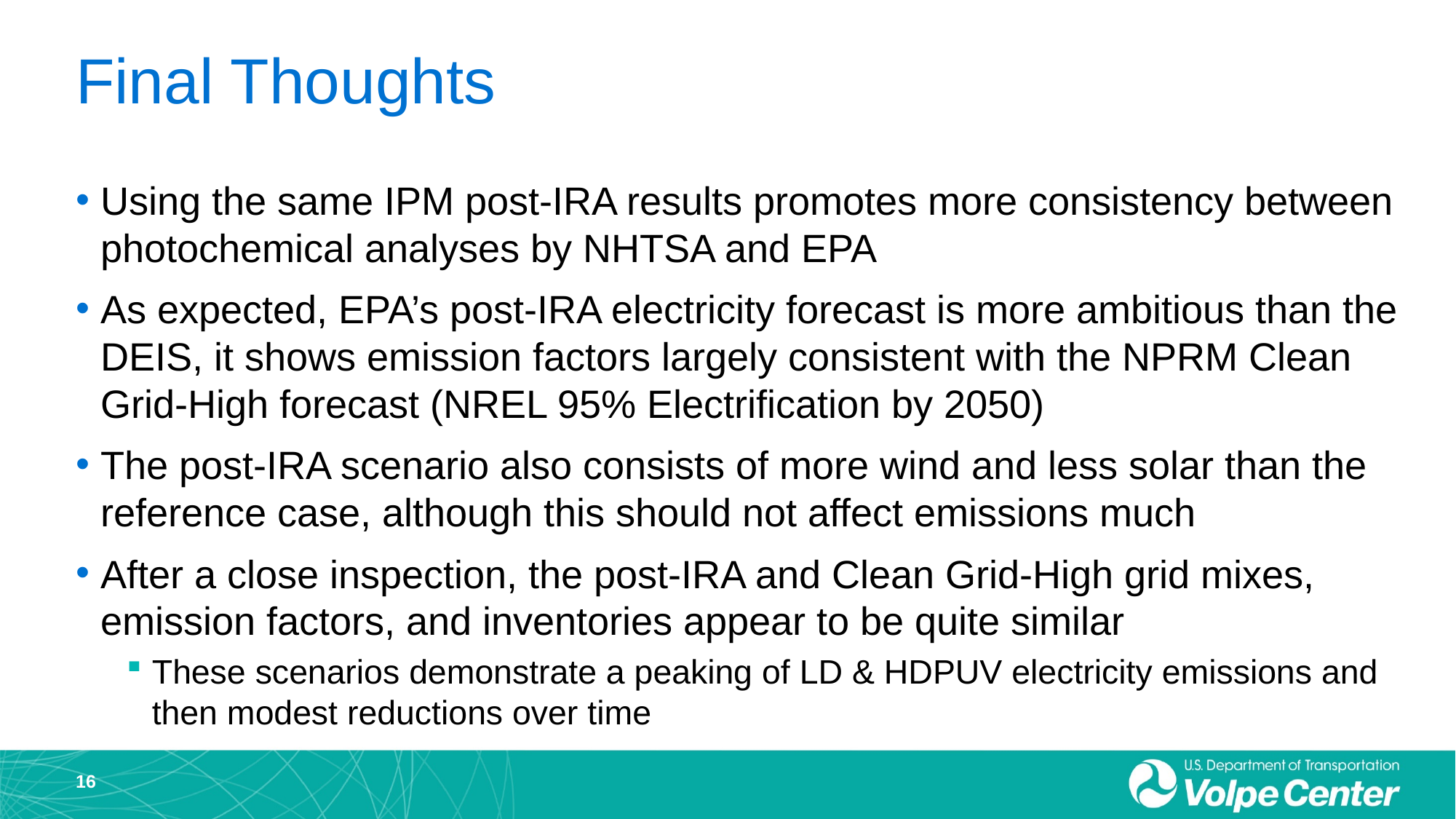

# Final Thoughts
Using the same IPM post-IRA results promotes more consistency between photochemical analyses by NHTSA and EPA
As expected, EPA’s post-IRA electricity forecast is more ambitious than the DEIS, it shows emission factors largely consistent with the NPRM Clean Grid-High forecast (NREL 95% Electrification by 2050)
The post-IRA scenario also consists of more wind and less solar than the reference case, although this should not affect emissions much
After a close inspection, the post-IRA and Clean Grid-High grid mixes, emission factors, and inventories appear to be quite similar
These scenarios demonstrate a peaking of LD & HDPUV electricity emissions and then modest reductions over time

16